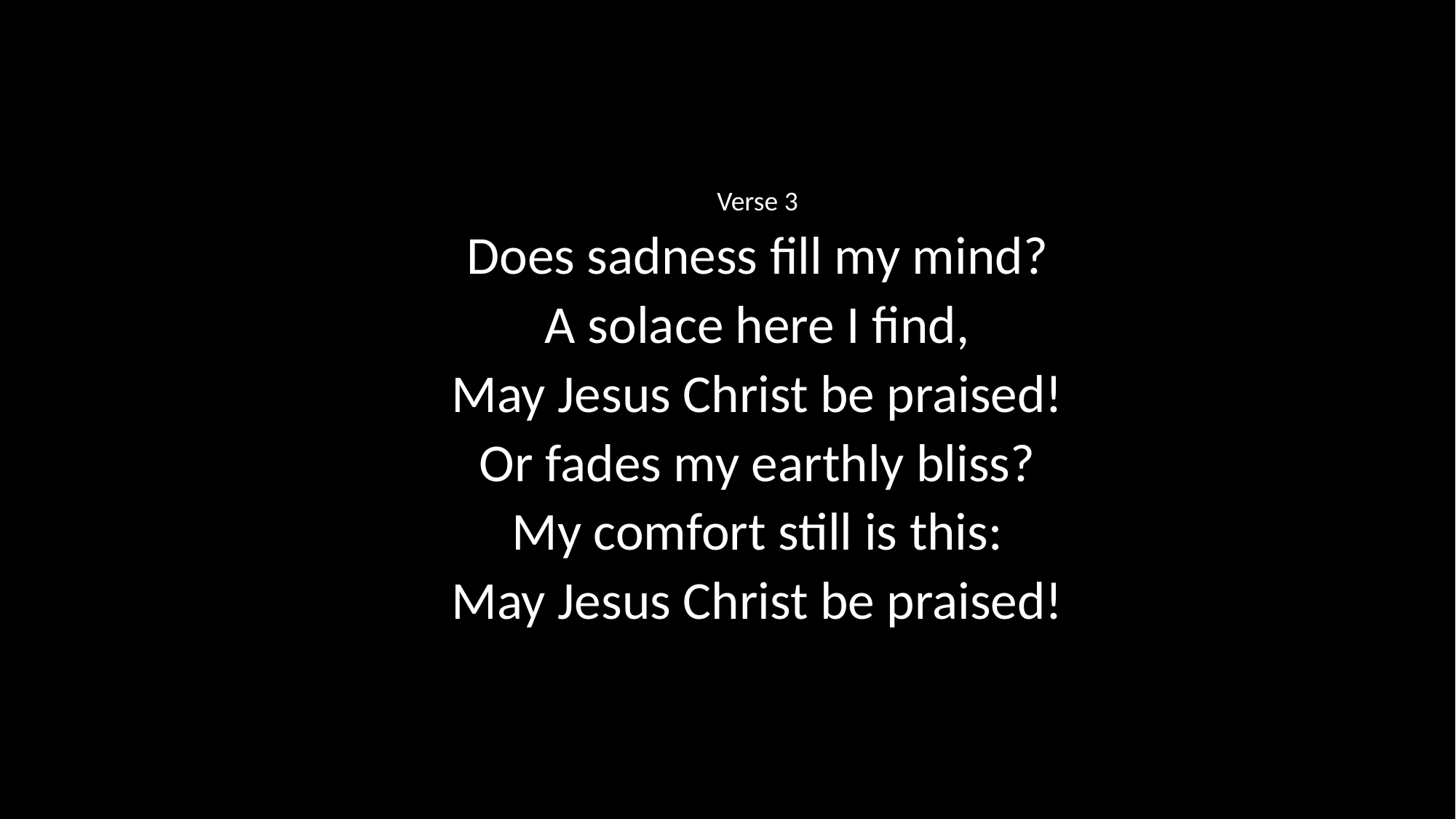

Verse 3
Does sadness fill my mind?
A solace here I find,
May Jesus Christ be praised!
Or fades my earthly bliss?
My comfort still is this:
May Jesus Christ be praised!